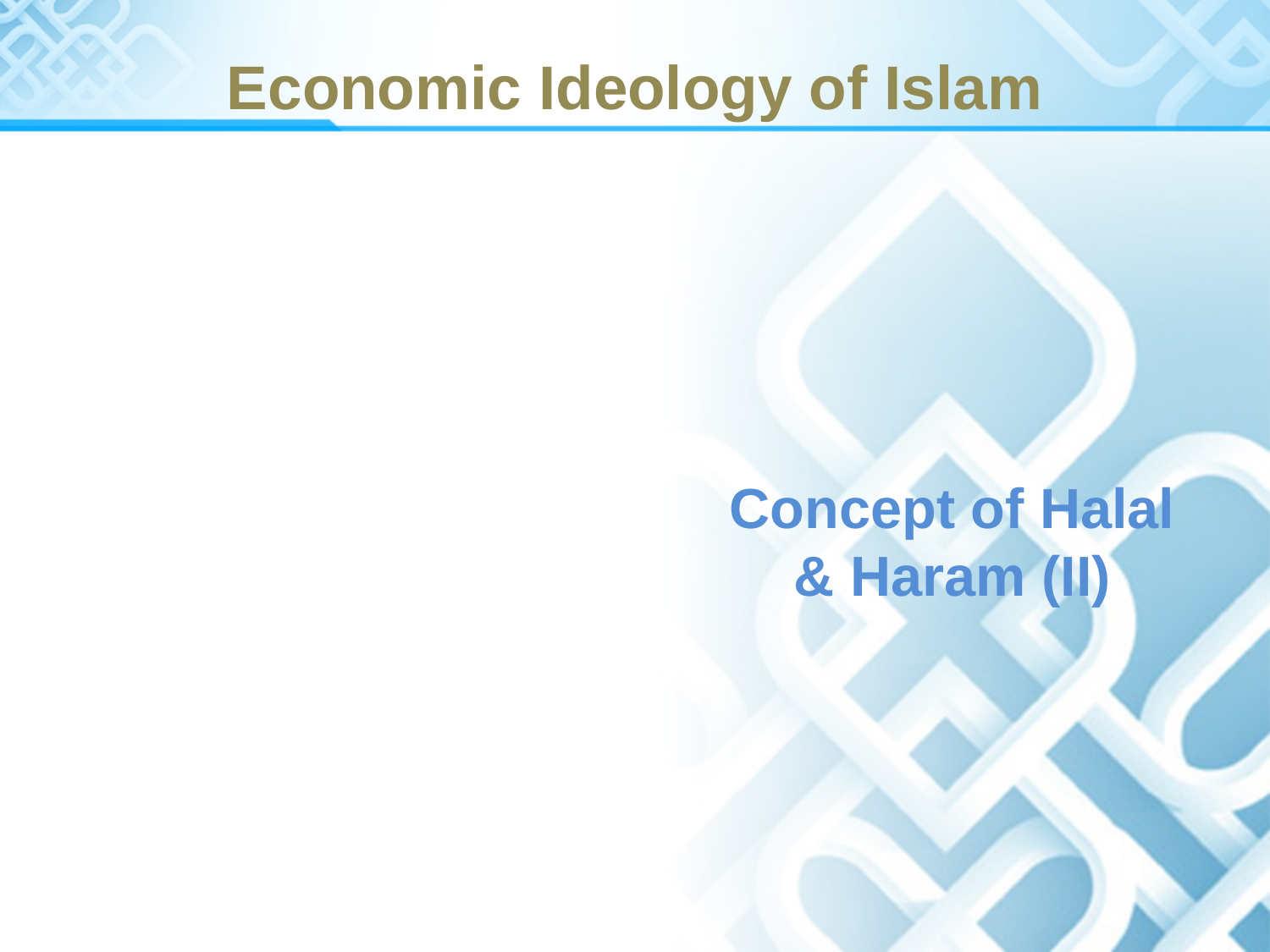

# Economic Ideology of Islam
Concept of Halal & Haram (II)